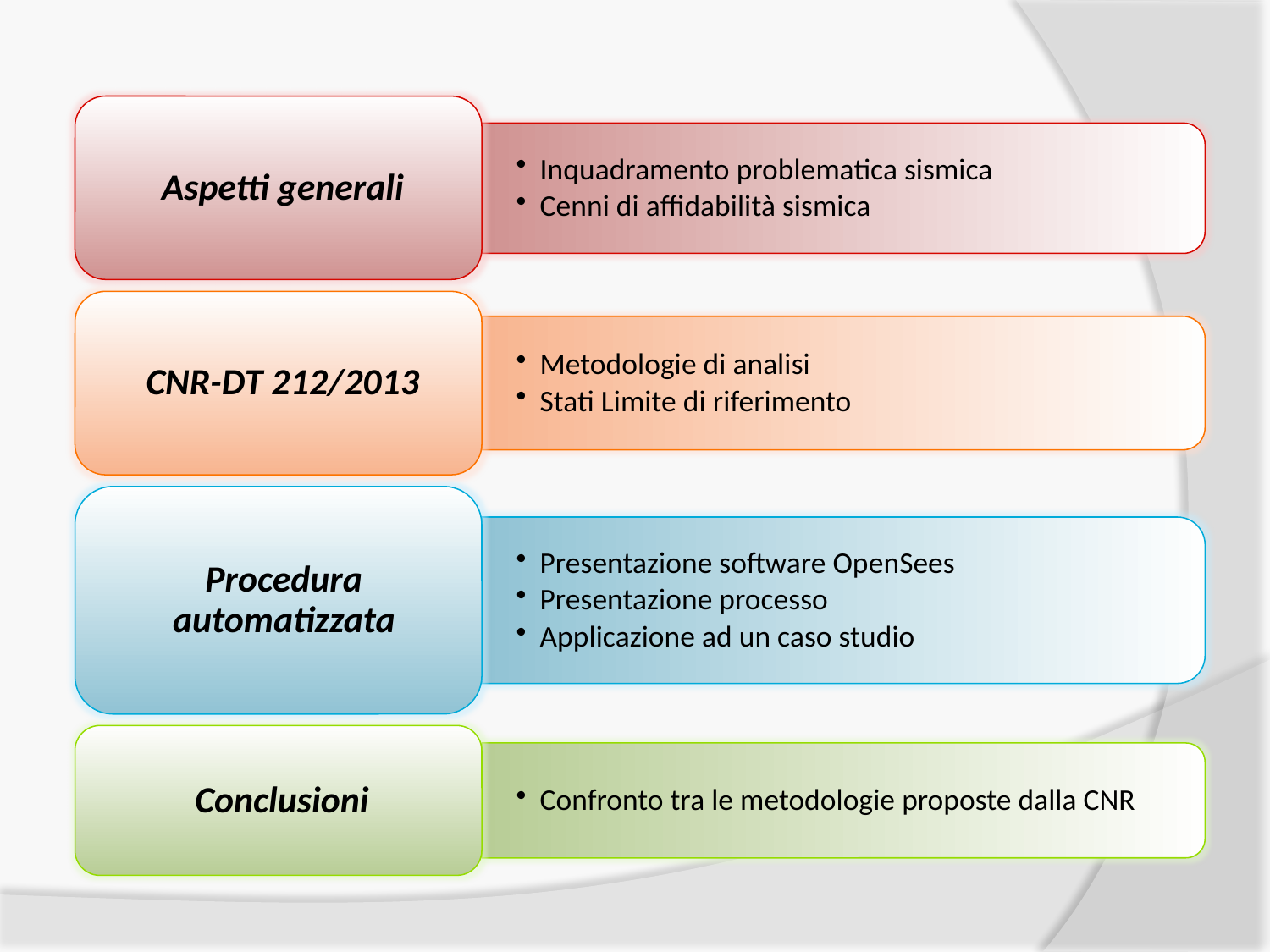

Inquadramento problematica sismica
Cenni di affidabilità sismica
Aspetti generali
Metodologie di analisi
Stati Limite di riferimento
CNR-DT 212/2013
Presentazione software OpenSees
Presentazione processo
Applicazione ad un caso studio
Procedura automatizzata
Confronto tra le metodologie proposte dalla CNR
Conclusioni